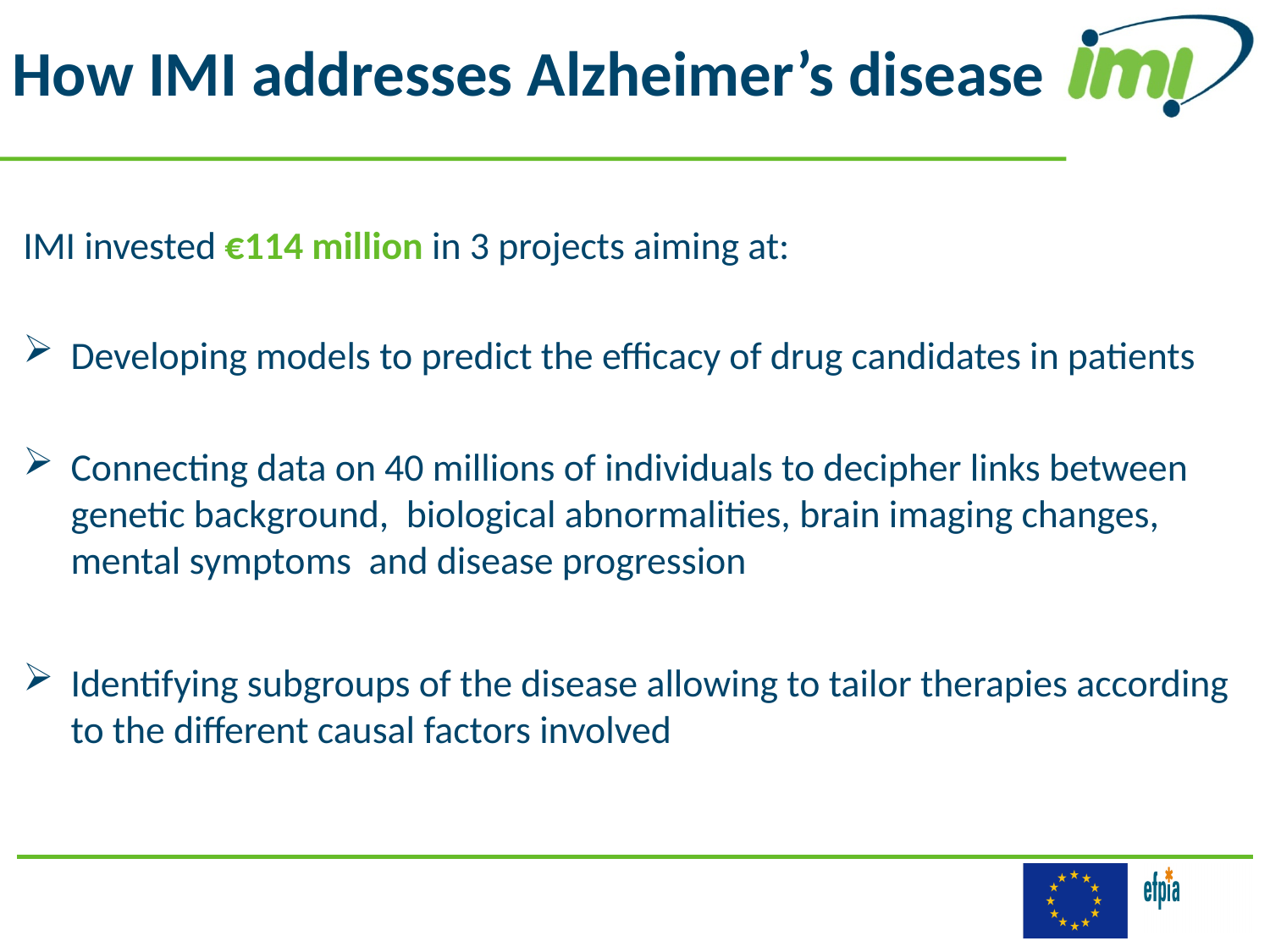

How IMI addresses Alzheimer’s disease

IMI invested €114 million in 3 projects aiming at:

Developing models to predict the efficacy of drug candidates in patients

Connecting data on 40 millions of individuals to decipher links between genetic background,  biological abnormalities, brain imaging changes, mental symptoms  and disease progression

Identifying subgroups of the disease allowing to tailor therapies according to the different causal factors involved